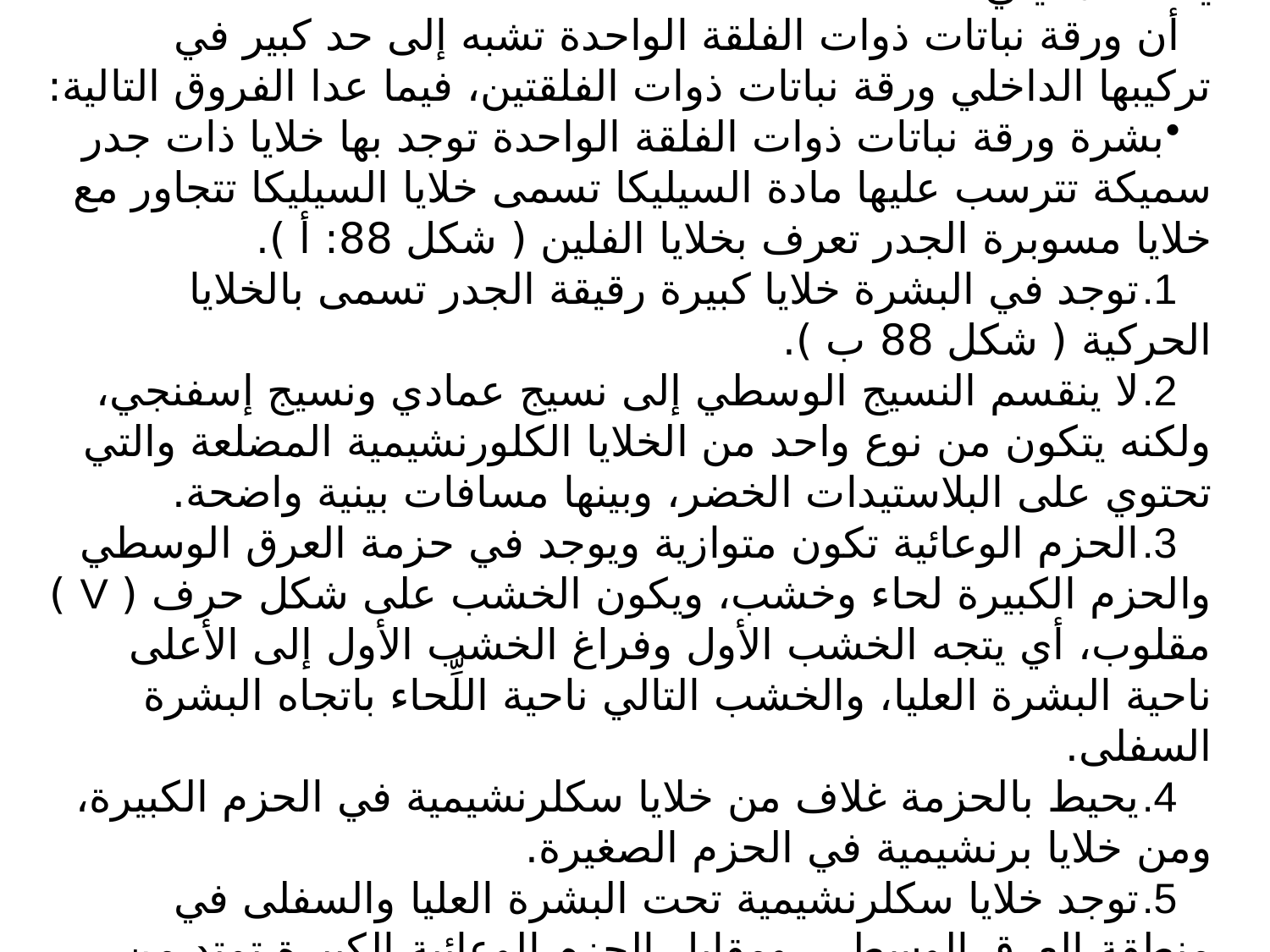

ثانياً: التركيب الداخلي لورقة نبات من ذوات الفلقة الواحدة
عند فحص قطاعاً عرضياً لورقة نبات الذرة ( شكلا 86، 87 ) يلاحظ ما يلي:
أن ورقة نباتات ذوات الفلقة الواحدة تشبه إلى حد كبير في تركيبها الداخلي ورقة نباتات ذوات الفلقتين، فيما عدا الفروق التالية:
بشرة ورقة نباتات ذوات الفلقة الواحدة توجد بها خلايا ذات جدر سميكة تترسب عليها مادة السيليكا تسمى خلايا السيليكا تتجاور مع خلايا مسوبرة الجدر تعرف بخلايا الفلين ( شكل 88: أ ).
توجد في البشرة خلايا كبيرة رقيقة الجدر تسمى بالخلايا الحركية ( شكل 88 ب ).
لا ينقسم النسيج الوسطي إلى نسيج عمادي ونسيج إسفنجي، ولكنه يتكون من نوع واحد من الخلايا الكلورنشيمية المضلعة والتي تحتوي على البلاستيدات الخضر، وبينها مسافات بينية واضحة.
الحزم الوعائية تكون متوازية ويوجد في حزمة العرق الوسطي والحزم الكبيرة لحاء وخشب، ويكون الخشب على شكل حرف ( V ) مقلوب، أي يتجه الخشب الأول وفراغ الخشب الأول إلى الأعلى ناحية البشرة العليا، والخشب التالي ناحية اللِّحاء باتجاه البشرة السفلى.
يحيط بالحزمة غلاف من خلايا سكلرنشيمية في الحزم الكبيرة، ومن خلايا برنشيمية في الحزم الصغيرة.
توجد خلايا سكلرنشيمية تحت البشرة العليا والسفلى في منطقة العرق الوسطي، ومقابل الحزم الوعائية الكبيرة تمتد من غلاف الحزمة حتى تصل إلى البشرة تعرف بامتداد غلاف الحزمة Bundle sheath exlentions بدلاً من الخلايا الكولنشيمية في أوراق نباتات ذوات الفلقتين.